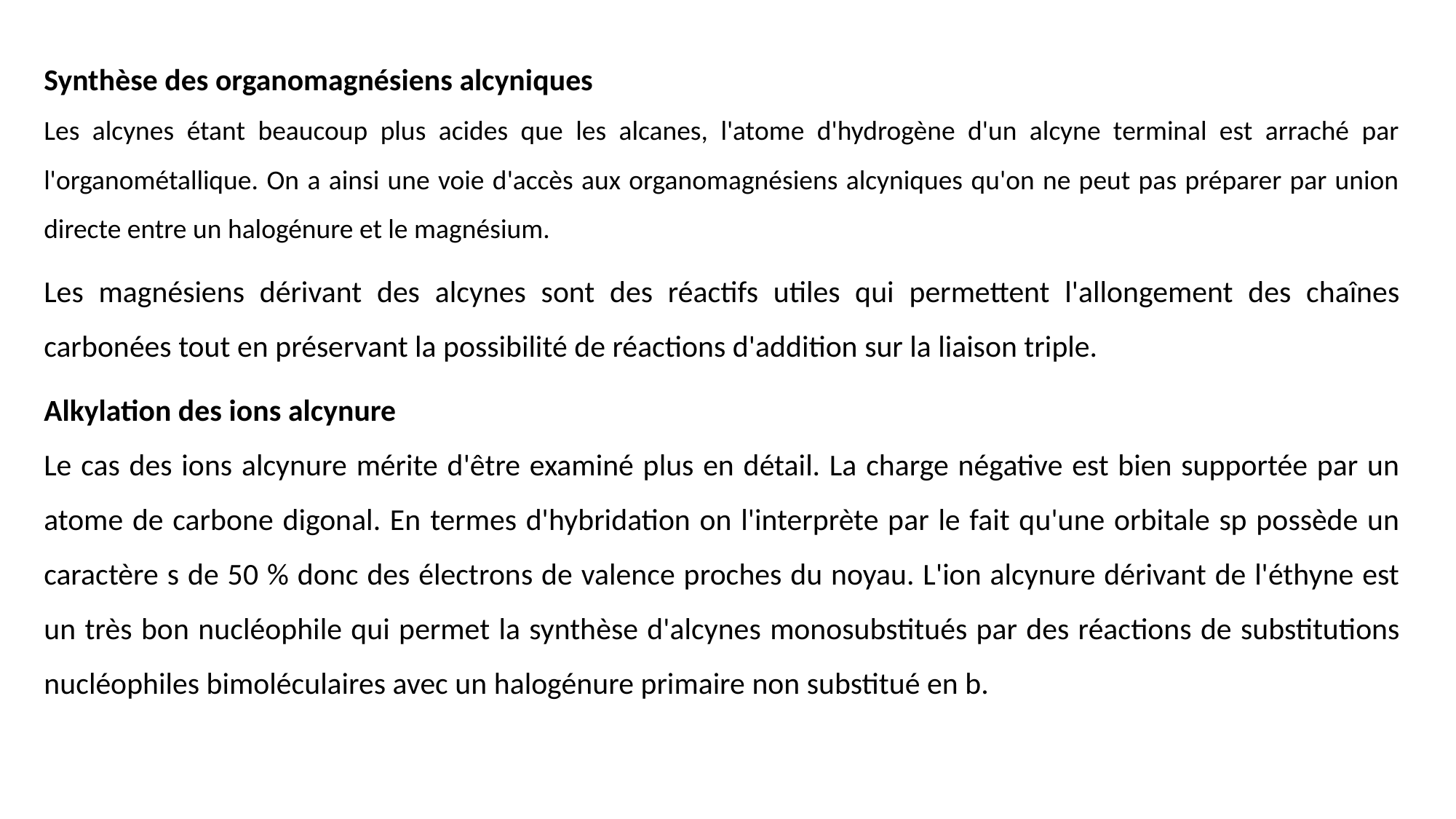

Synthèse des organomagnésiens alcyniques
Les alcynes étant beaucoup plus acides que les alcanes, l'atome d'hydrogène d'un alcyne terminal est arraché par l'organométallique. On a ainsi une voie d'accès aux organomagnésiens alcyniques qu'on ne peut pas préparer par union directe entre un halogénure et le magnésium.
Les magnésiens dérivant des alcynes sont des réactifs utiles qui permettent l'allongement des chaînes carbonées tout en préservant la possibilité de réactions d'addition sur la liaison triple.
Alkylation des ions alcynure
Le cas des ions alcynure mérite d'être examiné plus en détail. La charge négative est bien supportée par un atome de carbone digonal. En termes d'hybridation on l'interprète par le fait qu'une orbitale sp possède un caractère s de 50 % donc des électrons de valence proches du noyau. L'ion alcynure dérivant de l'éthyne est un très bon nucléophile qui permet la synthèse d'alcynes monosubstitués par des réactions de substitutions nucléophiles bimoléculaires avec un halogénure primaire non substitué en b.